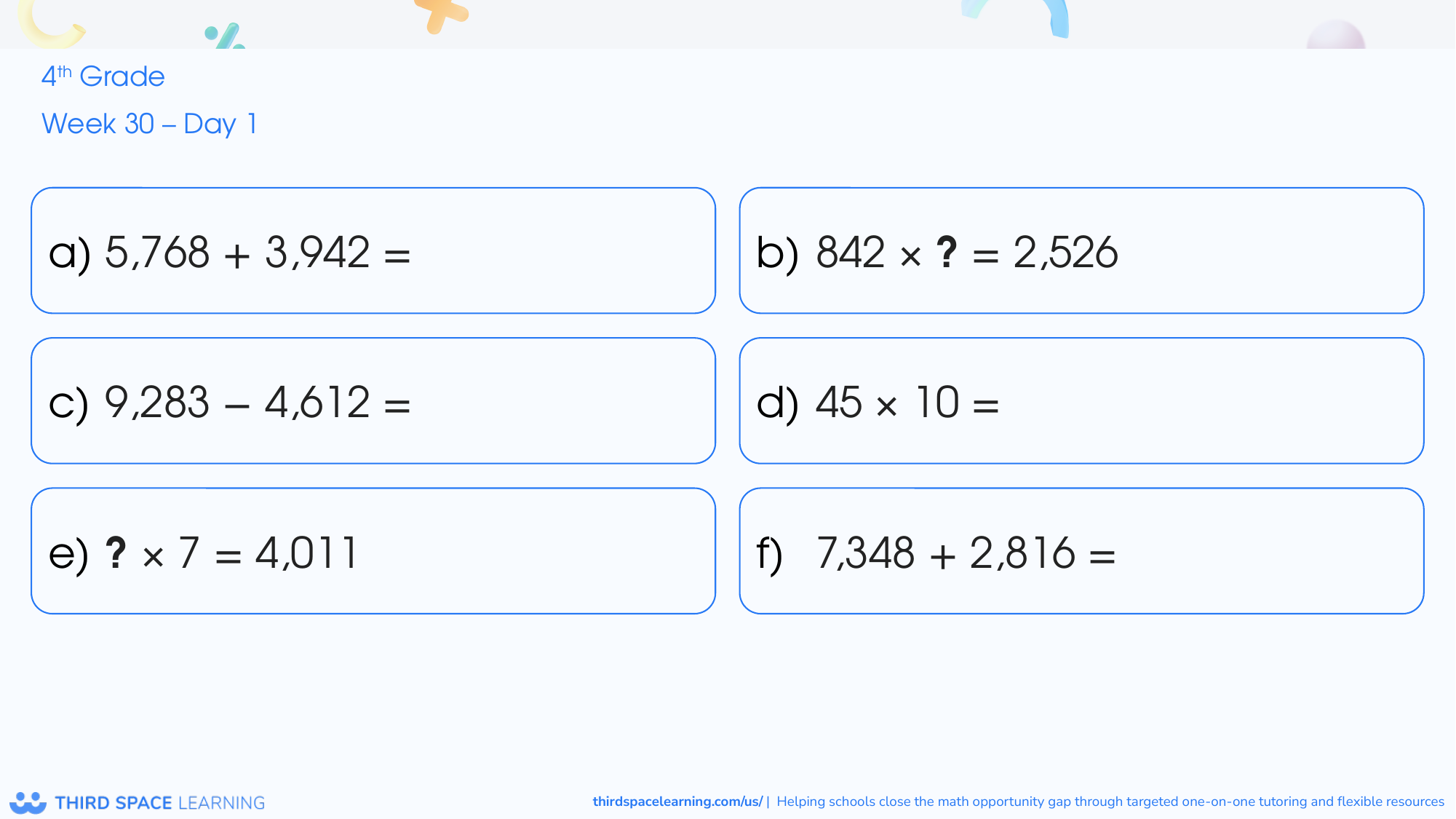

4th Grade
Week 30 – Day 1
5,768 + 3,942 =
842 × ? = 2,526
9,283 − 4,612 =
45 × 10 =
? × 7 = 4,011
7,348 + 2,816 =